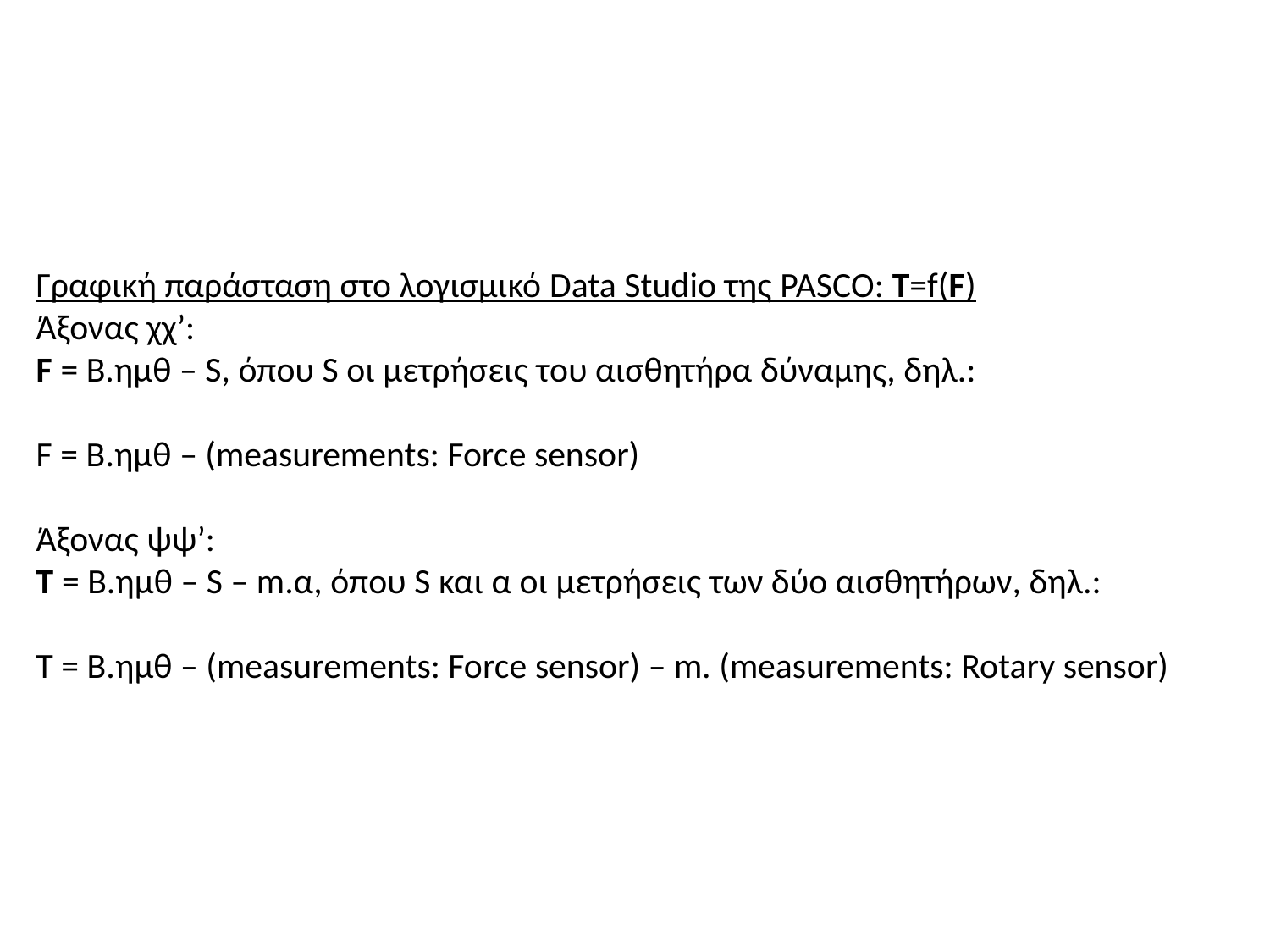

Γραφική παράσταση στο λογισμικό Data Studio της PASCO: Τ=f(F)
Άξονας χχ’:
F = Β.ημθ – S, όπου S οι μετρήσεις του αισθητήρα δύναμης, δηλ.:

F = Β.ημθ – (measurements: Force sensor)

Άξονας ψψ’:
Τ = Β.ημθ – S – m.α, όπου S και α οι μετρήσεις των δύο αισθητήρων, δηλ.:

Τ = Β.ημθ – (measurements: Force sensor) – m. (measurements: Rotary sensor)